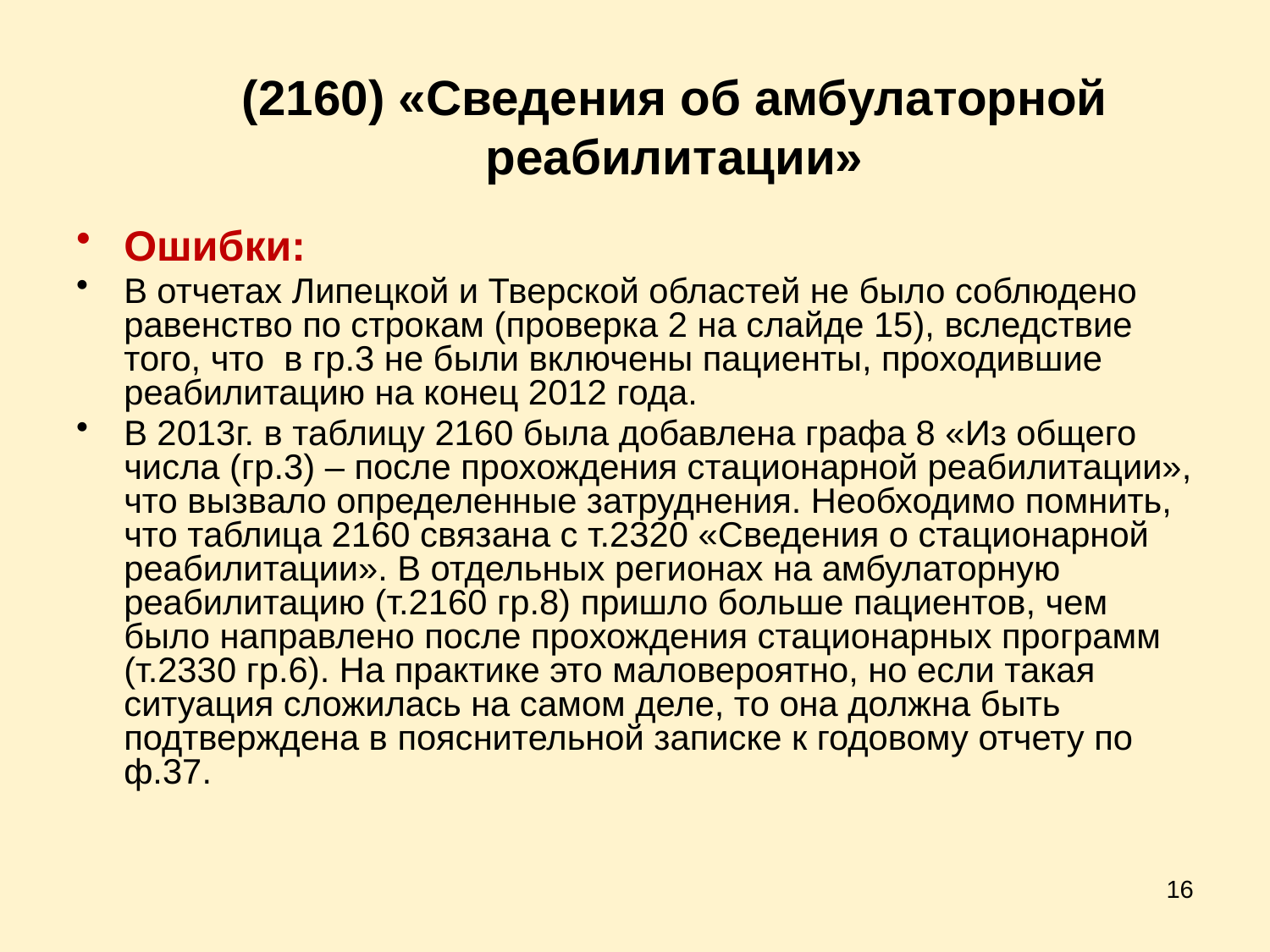

# (2160) «Сведения об амбулаторной реабилитации»
Ошибки:
В отчетах Липецкой и Тверской областей не было соблюдено равенство по строкам (проверка 2 на слайде 15), вследствие того, что  в гр.3 не были включены пациенты, проходившие реабилитацию на конец 2012 года.
В 2013г. в таблицу 2160 была добавлена графа 8 «Из общего числа (гр.3) – после прохождения стационарной реабилитации», что вызвало определенные затруднения. Необходимо помнить, что таблица 2160 связана с т.2320 «Сведения о стационарной реабилитации». В отдельных регионах на амбулаторную реабилитацию (т.2160 гр.8) пришло больше пациентов, чем было направлено после прохождения стационарных программ (т.2330 гр.6). На практике это маловероятно, но если такая ситуация сложилась на самом деле, то она должна быть подтверждена в пояснительной записке к годовому отчету по ф.37.
16